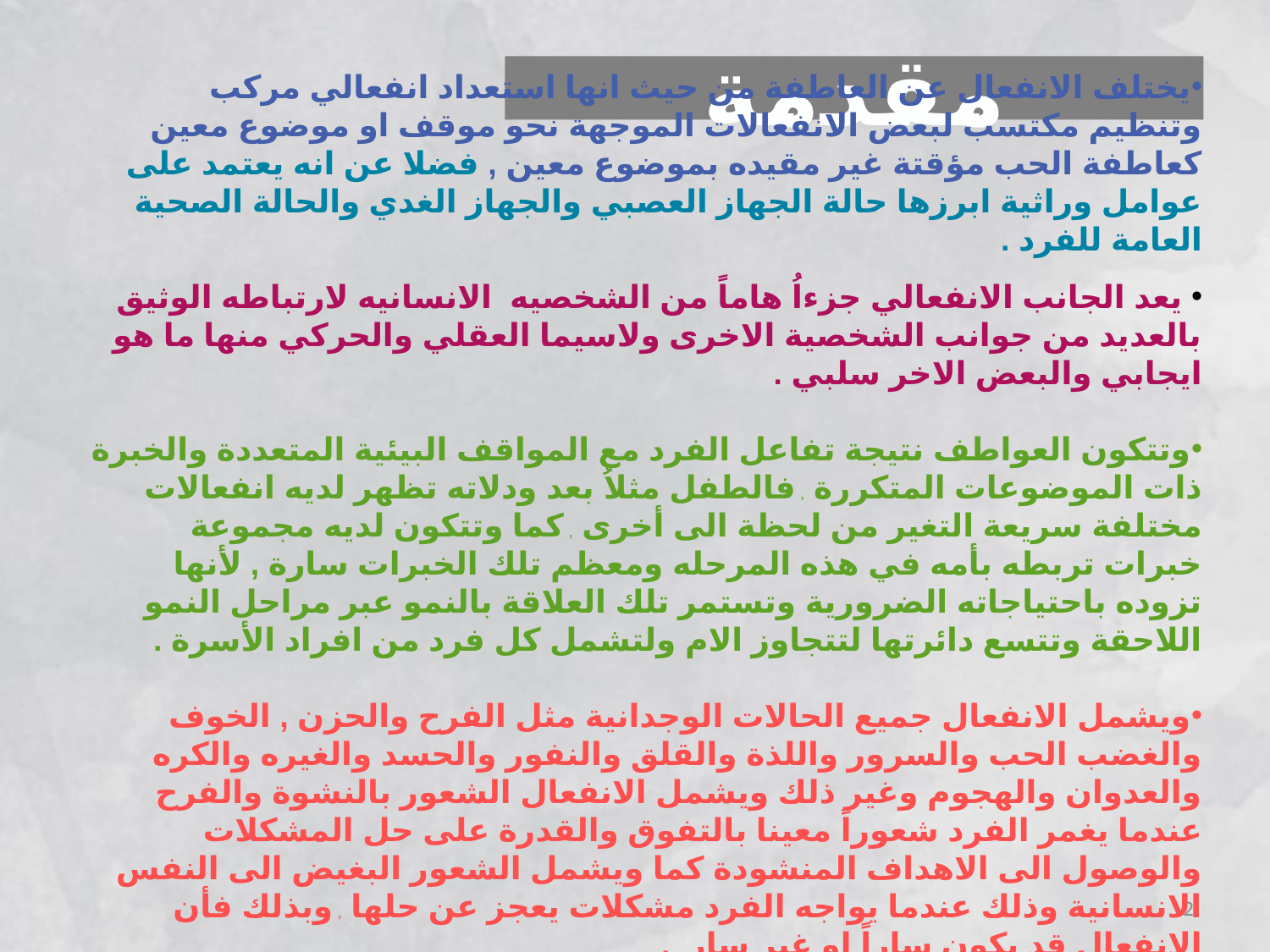

# مقدمة
يختلف الانفعال عن العاطفة من حيث انها استعداد انفعالي مركب وتنظيم مكتسب لبعض الانفعالات الموجهة نحو موقف او موضوع معين كعاطفة الحب مؤقتة غير مقيده بموضوع معين , فضلا عن انه يعتمد على عوامل وراثية ابرزها حالة الجهاز العصبي والجهاز الغدي والحالة الصحية العامة للفرد .

 يعد الجانب الانفعالي جزءاُ هاماً من الشخصيه  الانسانيه لارتباطه الوثيق بالعديد من جوانب الشخصية الاخرى ولاسيما العقلي والحركي منها ما هو ايجابي والبعض الاخر سلبي .

وتتكون العواطف نتيجة تفاعل الفرد مع المواقف البيئية المتعددة والخبرة ذات الموضوعات المتكررة , فالطفل مثلاُ بعد ودلاته تظهر لديه انفعالات مختلفة سريعة التغير من لحظة الى أخرى , كما وتتكون لديه مجموعة خبرات تربطه بأمه في هذه المرحله ومعظم تلك الخبرات سارة , لأنها تزوده باحتياجاته الضرورية وتستمر تلك العلاقة بالنمو عبر مراحل النمو اللاحقة وتتسع دائرتها لتتجاوز الام ولتشمل كل فرد من افراد الأسرة .

ويشمل الانفعال جميع الحالات الوجدانية مثل الفرح والحزن , الخوف والغضب الحب والسرور واللذة والقلق والنفور والحسد والغيره والكره والعدوان والهجوم وغير ذلك ويشمل الانفعال الشعور بالنشوة والفرح عندما يغمر الفرد شعوراً معينا بالتفوق والقدرة على حل المشكلات والوصول الى الاهداف المنشودة كما ويشمل الشعور البغيض الى النفس الانسانية وذلك عندما يواجه الفرد مشكلات يعجز عن حلها , وبذلك فأن الانفعال قد يكون ساراً او غير سار  .
2